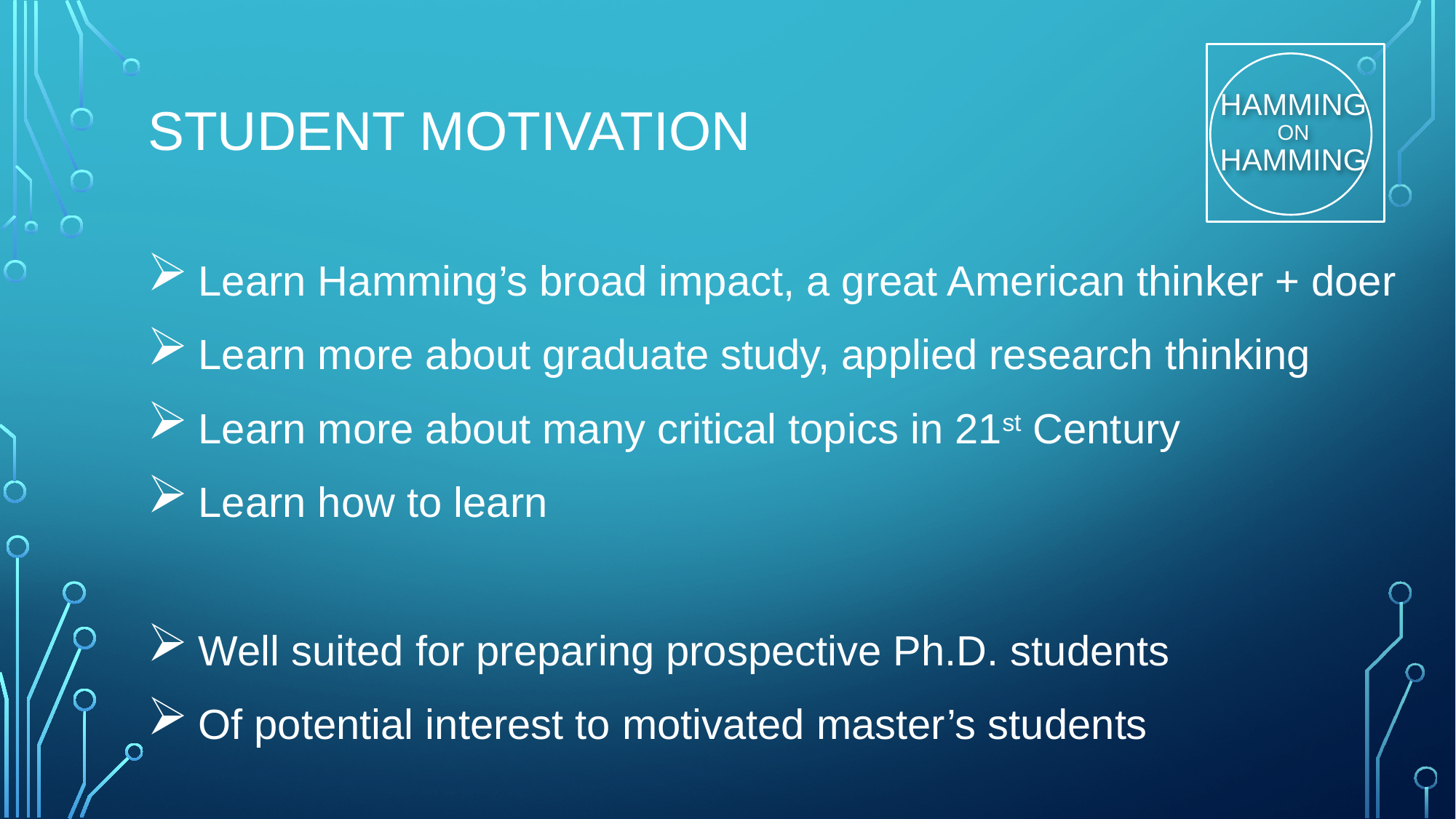

# STUDENT MOTIVATION
Learn Hamming’s broad impact, a great American thinker + doer
Learn more about graduate study, applied research thinking
Learn more about many critical topics in 21st Century
Learn how to learn

Well suited for preparing prospective Ph.D. students
Of potential interest to motivated master’s students